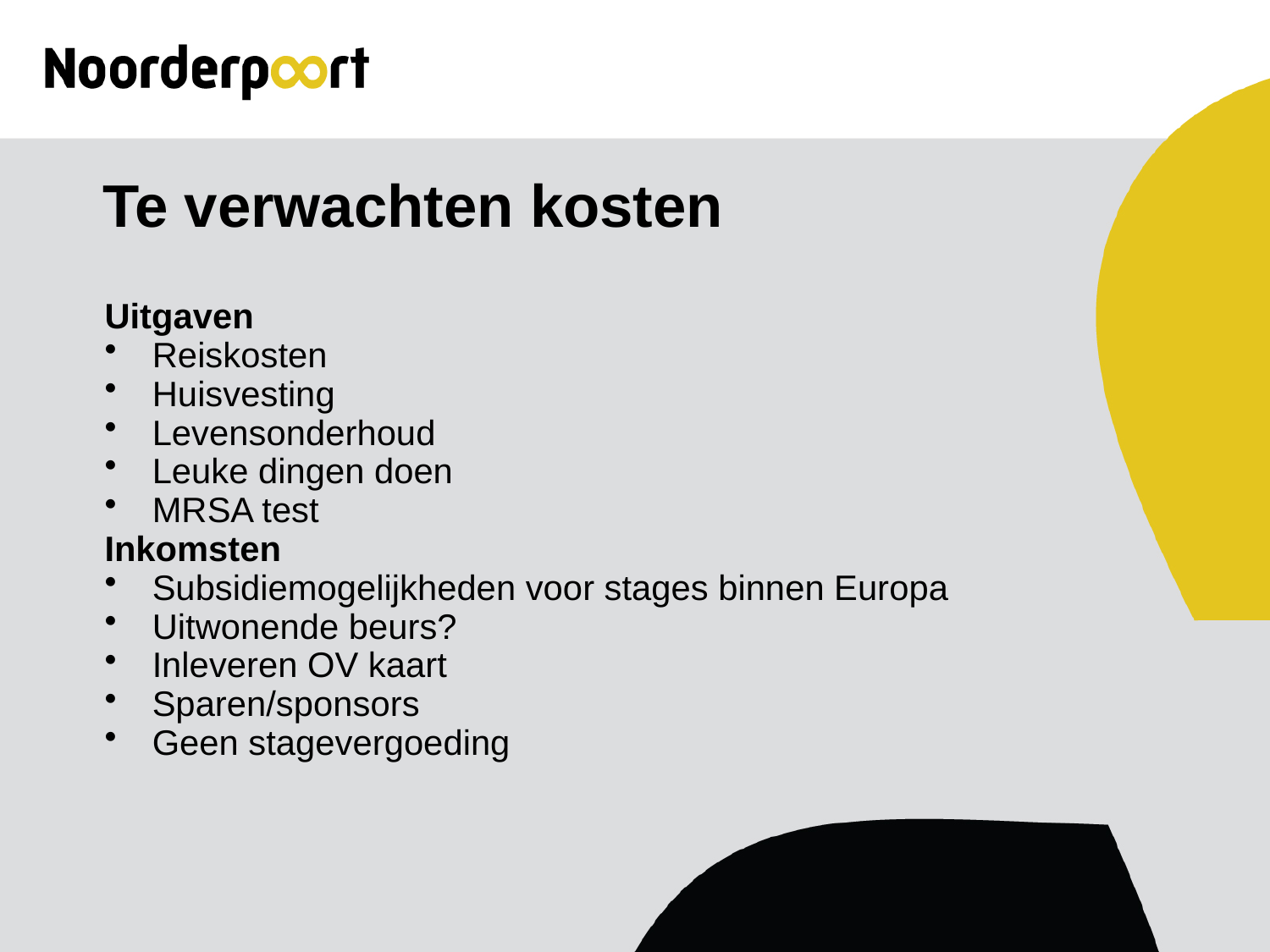

# Te verwachten kosten
Uitgaven
Reiskosten
Huisvesting
Levensonderhoud
Leuke dingen doen
MRSA test
Inkomsten
Subsidiemogelijkheden voor stages binnen Europa
Uitwonende beurs?
Inleveren OV kaart
Sparen/sponsors
Geen stagevergoeding